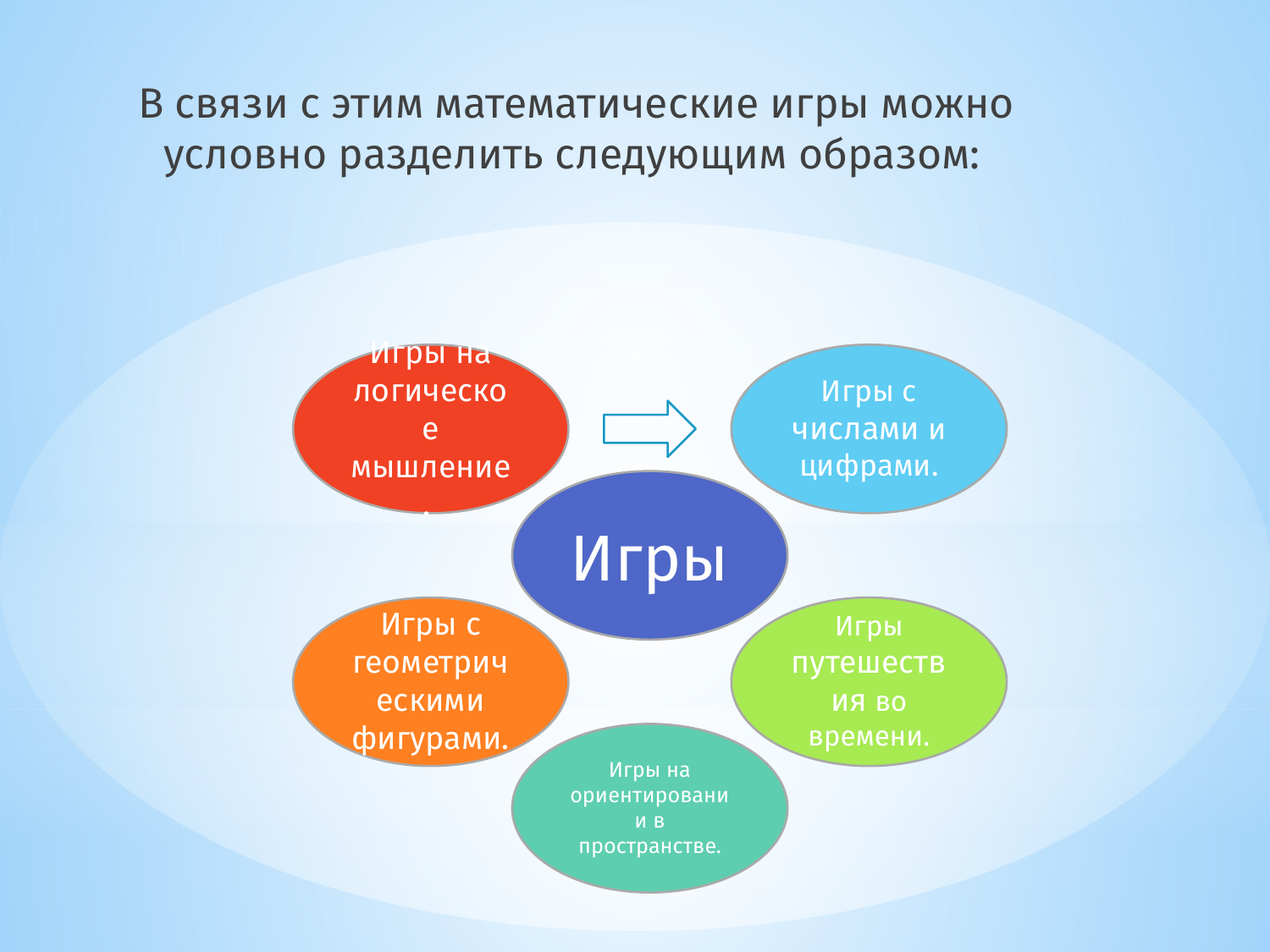

В связи с этим математические игры можно условно разделить следующим образом:

Игры
Игры с числами и цифрами.
Игры путешествия во времени.
Игры на ориентировании в пространстве.
Игры с геометрическими фигурами.
Игры на логическое мышление.